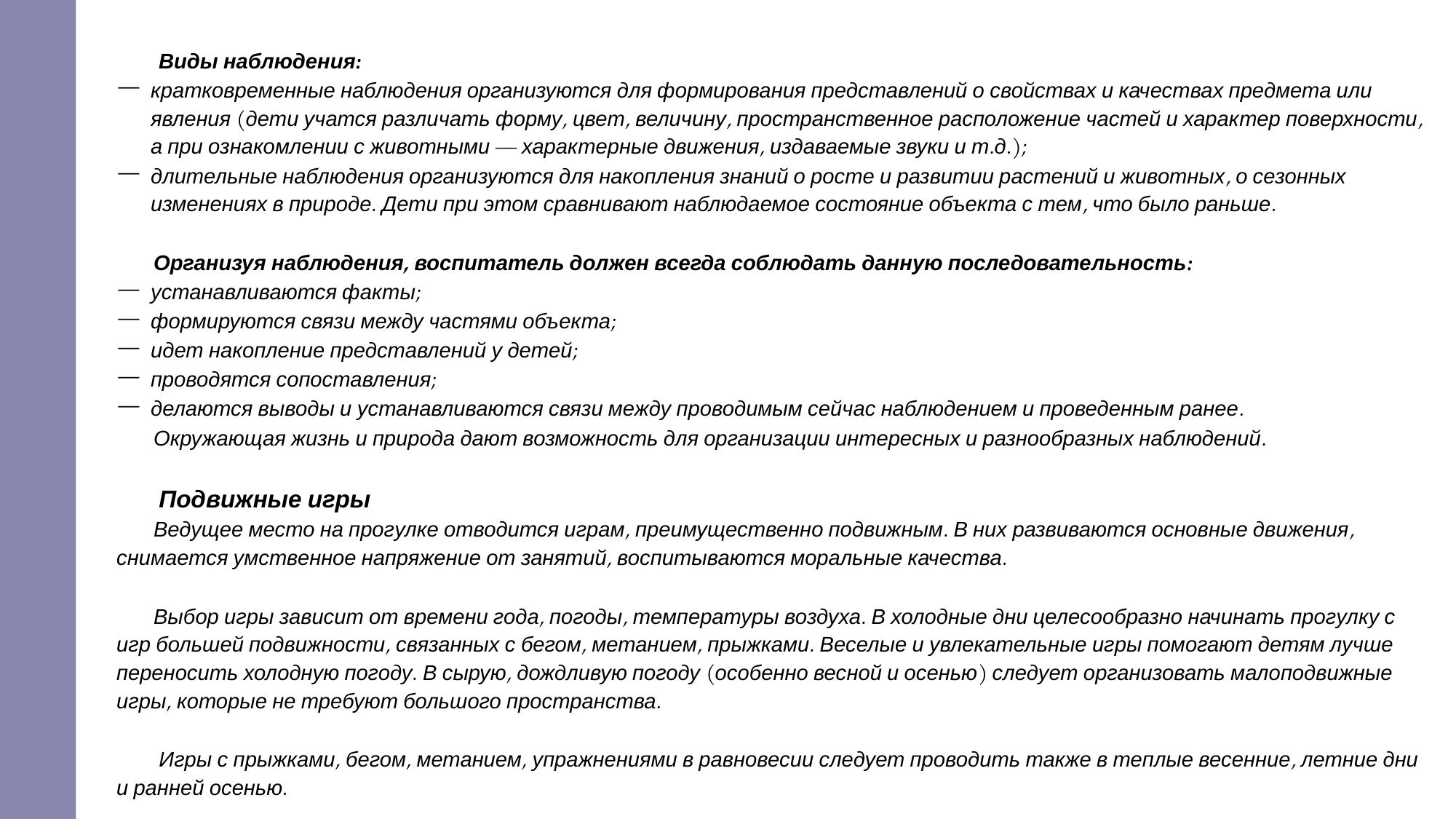

Виды наблюдения:
кратковременные наблюдения организуются для формирования представлений о свойствах и качествах предмета или явления (дети учатся различать форму, цвет, величину, пространственное расположение частей и характер поверхности, а при ознакомлении с животными — характерные движения, издаваемые звуки и т.д.);
длительные наблюдения организуются для накопления знаний о росте и развитии растений и животных, о сезонных изменениях в природе. Дети при этом сравнивают наблюдаемое состояние объекта с тем, что было раньше.

       Организуя наблюдения, воспитатель должен всегда соблюдать данную последовательность:
устанавливаются факты;
формируются связи между частями объекта;
идет накопление представлений у детей;
проводятся сопоставления;
делаются выводы и устанавливаются связи между проводимым сейчас наблюдением и проведенным ранее.
       Окружающая жизнь и природа дают возможность для организации интересных и разнообразных наблюдений.

        Подвижные игры
       Ведущее место на прогулке отводится играм, преимущественно подвижным. В них развиваются основные движения, снимается умственное напряжение от занятий, воспитываются моральные качества.

       Выбор игры зависит от времени года, погоды, температуры воздуха. В холодные дни целесообразно начинать прогулку с игр большей подвижности, связанных с бегом, метанием, прыжками. Веселые и увлекательные игры помогают детям лучше переносить холодную погоду. В сырую, дождливую погоду (особенно весной и осенью) следует организовать малоподвижные игры, которые не требуют большого пространства.

        Игры с прыжками, бегом, метанием, упражнениями в равновесии следует проводить также в теплые весенние, летние дни и ранней осенью.